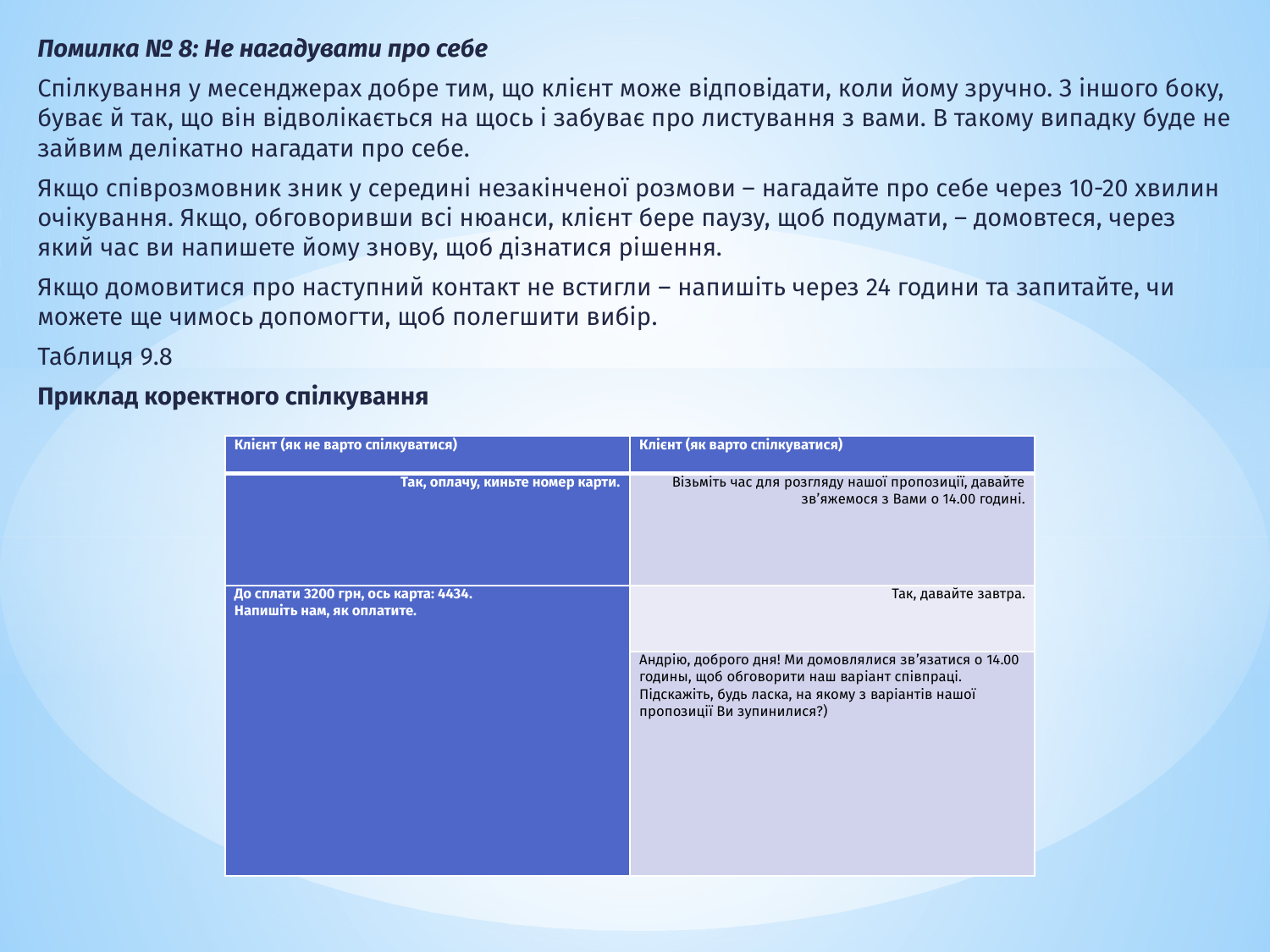

Помилка № 8: Не нагадувати про себе
Спілкування у месенджерах добре тим, що клієнт може відповідати, коли йому зручно. З іншого боку, буває й так, що він відволікається на щось і забуває про листування з вами. В такому випадку буде не зайвим делікатно нагадати про себе.
Якщо співрозмовник зник у середині незакінченої розмови – нагадайте про себе через 10-20 хвилин очікування. Якщо, обговоривши всі нюанси, клієнт бере паузу, щоб подумати, – домовтеся, через який час ви напишете йому знову, щоб дізнатися рішення.
Якщо домовитися про наступний контакт не встигли – напишіть через 24 години та запитайте, чи можете ще чимось допомогти, щоб полегшити вибір.
Таблиця 9.8
Приклад коректного спілкування

| Клієнт (як не варто спілкуватися) | Клієнт (як варто спілкуватися) |
| --- | --- |
| Так, оплачу, киньте номер карти. | Візьміть час для розгляду нашої пропозиції, давайте зв’яжемося з Вами о 14.00 годині. |
| До сплати 3200 грн, ось карта: 4434. Напишіть нам, як оплатите. | Так, давайте завтра. |
|  | Андрію, доброго дня! Ми домовлялися зв’язатися о 14.00 годины, щоб обговорити наш варіант співпраці. Підскажіть, будь ласка, на якому з варіантів нашої пропозиції Ви зупинилися?) |